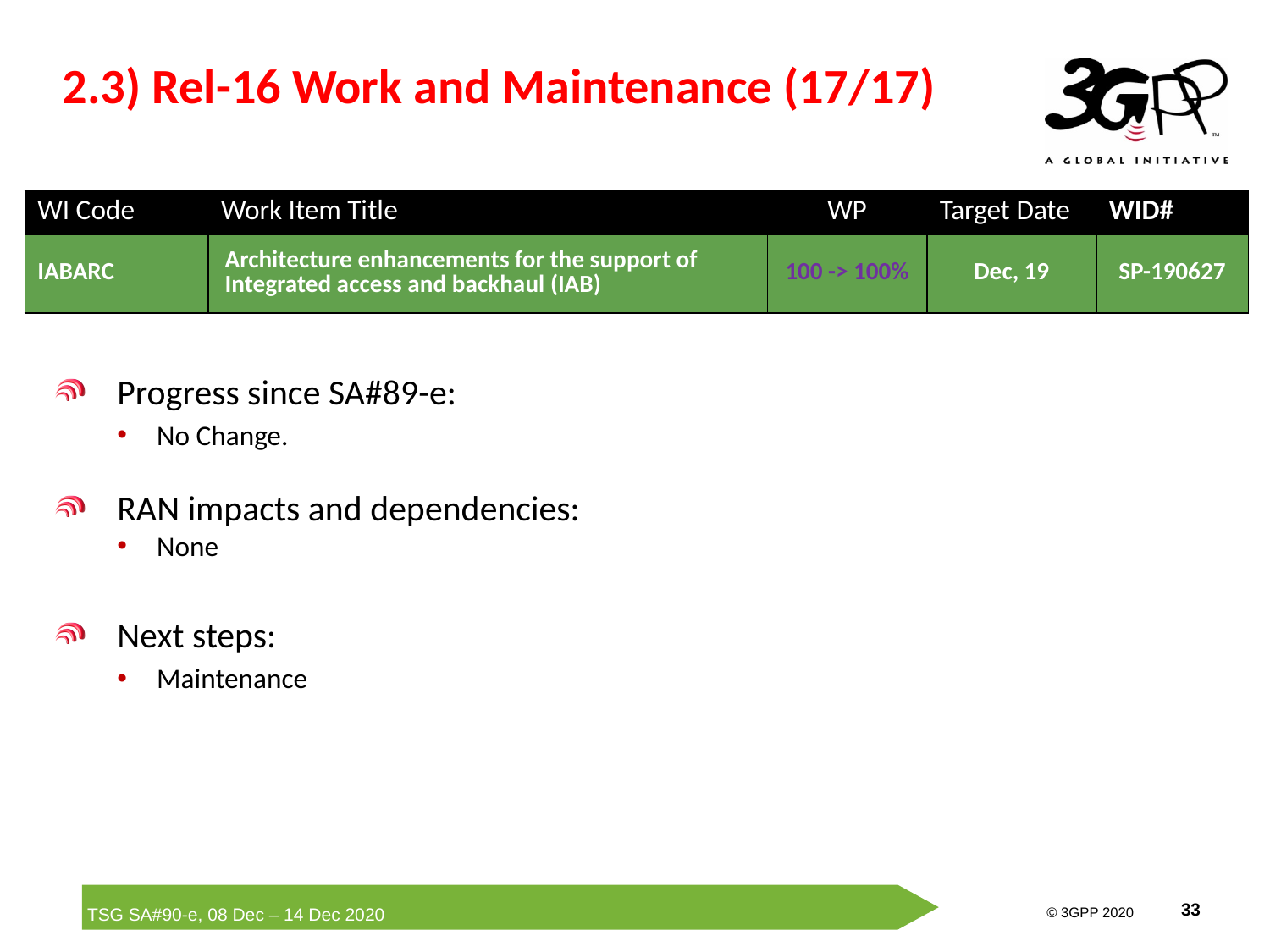

# 2.3) Rel-16 Work and Maintenance (17/17)
| WI Code | Work Item Title | WP | Target Date | WID# |
| --- | --- | --- | --- | --- |
| IABARC | Architecture enhancements for the support of Integrated access and backhaul (IAB) | 100 -> 100% | Dec, 19 | SP-190627 |
Progress since SA#89-e:
No Change.

RAN impacts and dependencies:
None

Next steps:
Maintenance